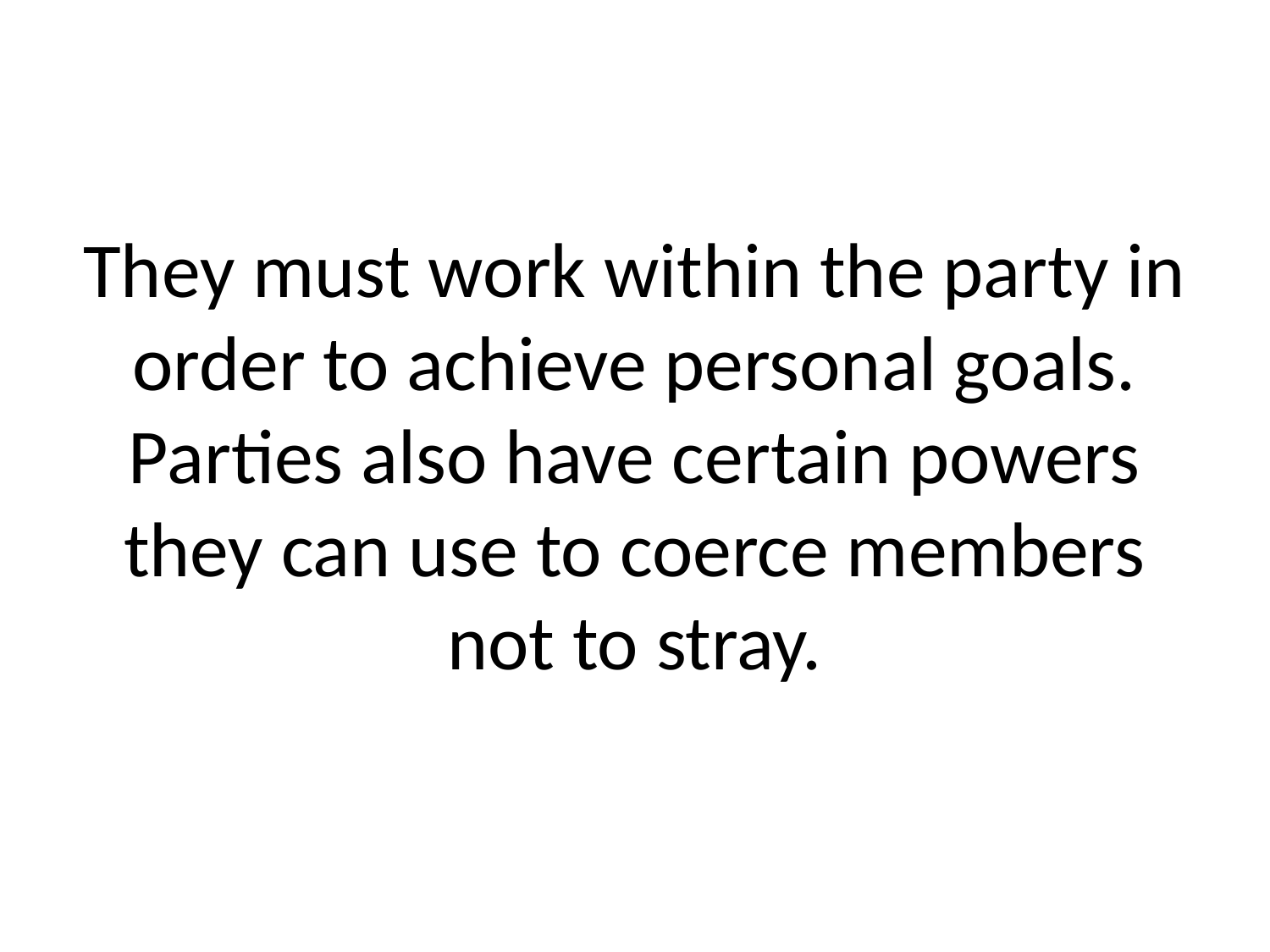

# They must work within the party in order to achieve personal goals. Parties also have certain powers they can use to coerce members not to stray.